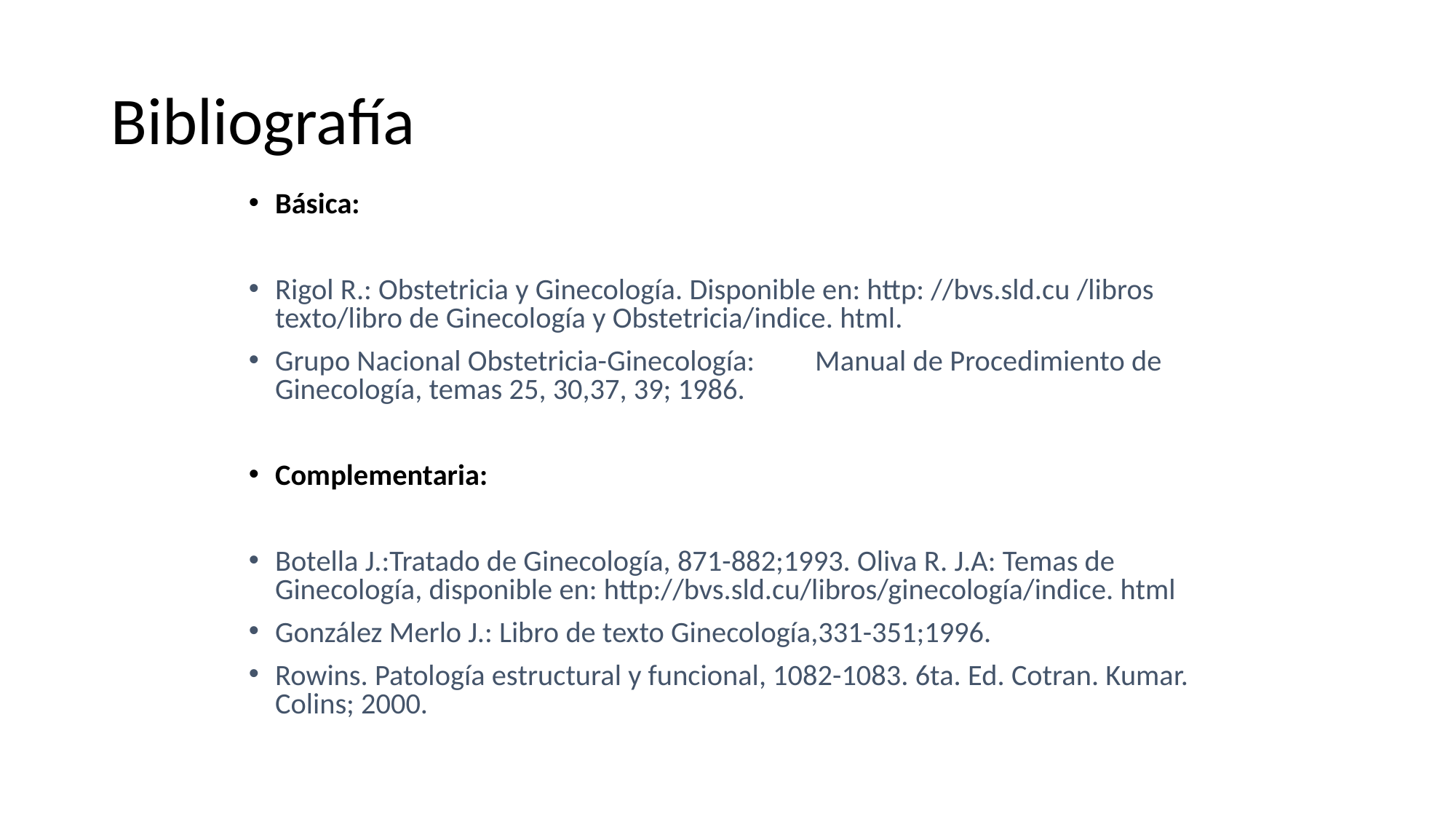

# Bibliografía
Básica:

Rigol R.: Obstetricia y Ginecología. Disponible en: http: //bvs.sld.cu /libros texto/libro de Ginecología y Obstetricia/indice. html.
Grupo Nacional Obstetricia-Ginecología:         Manual de Procedimiento de Ginecología, temas 25, 30,37, 39; 1986.

Complementaria:

Botella J.:Tratado de Ginecología, 871-882;1993. Oliva R. J.A: Temas de Ginecología, disponible en: http://bvs.sld.cu/libros/ginecología/indice. html
González Merlo J.: Libro de texto Ginecología,331-351;1996.
Rowins. Patología estructural y funcional, 1082-1083. 6ta. Ed. Cotran. Kumar. Colins; 2000.